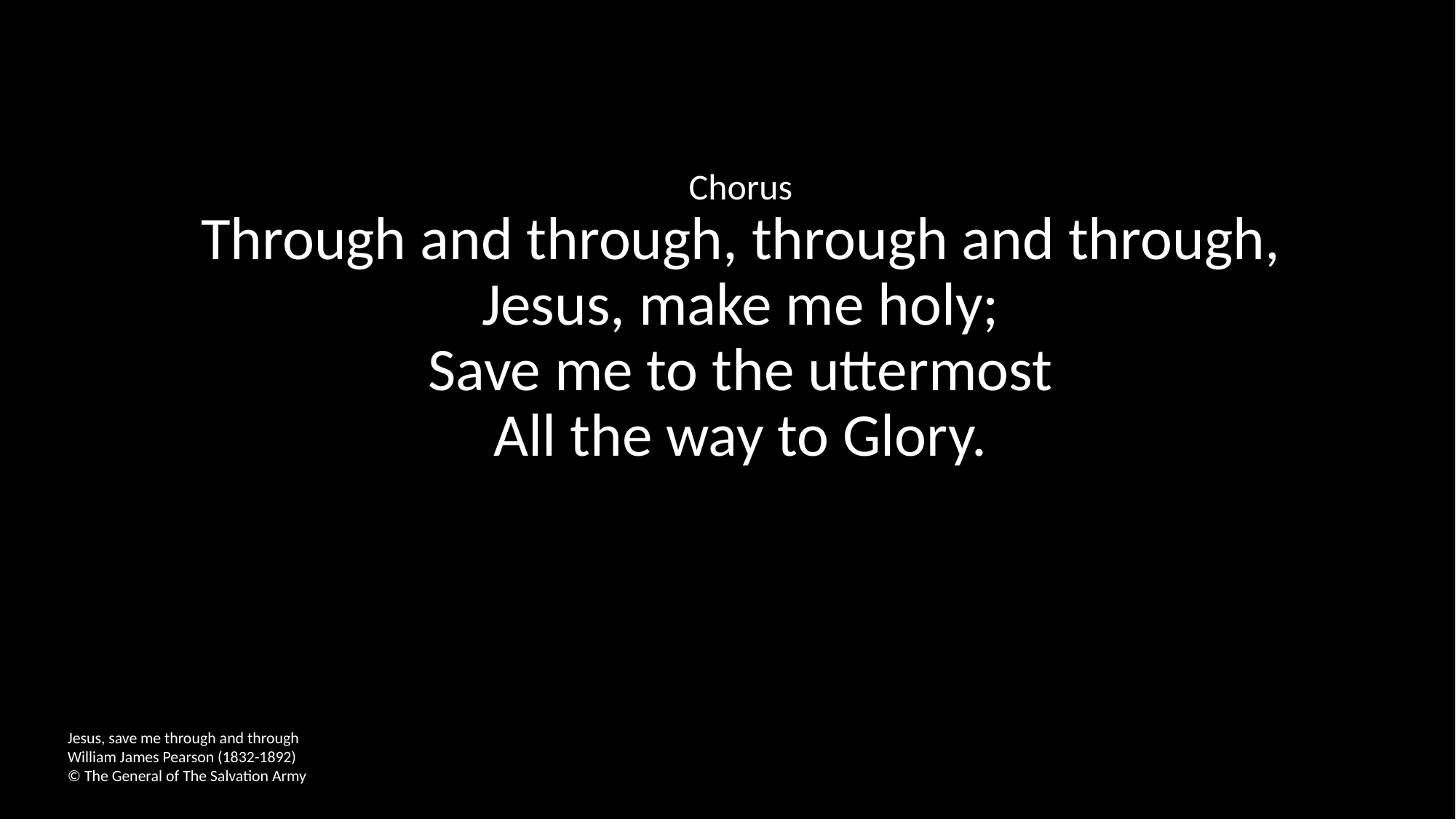

Chorus
Through and through, through and through,
Jesus, make me holy;
Save me to the uttermost
All the way to Glory.
Jesus, save me through and through
William James Pearson (1832-1892)
© The General of The Salvation Army